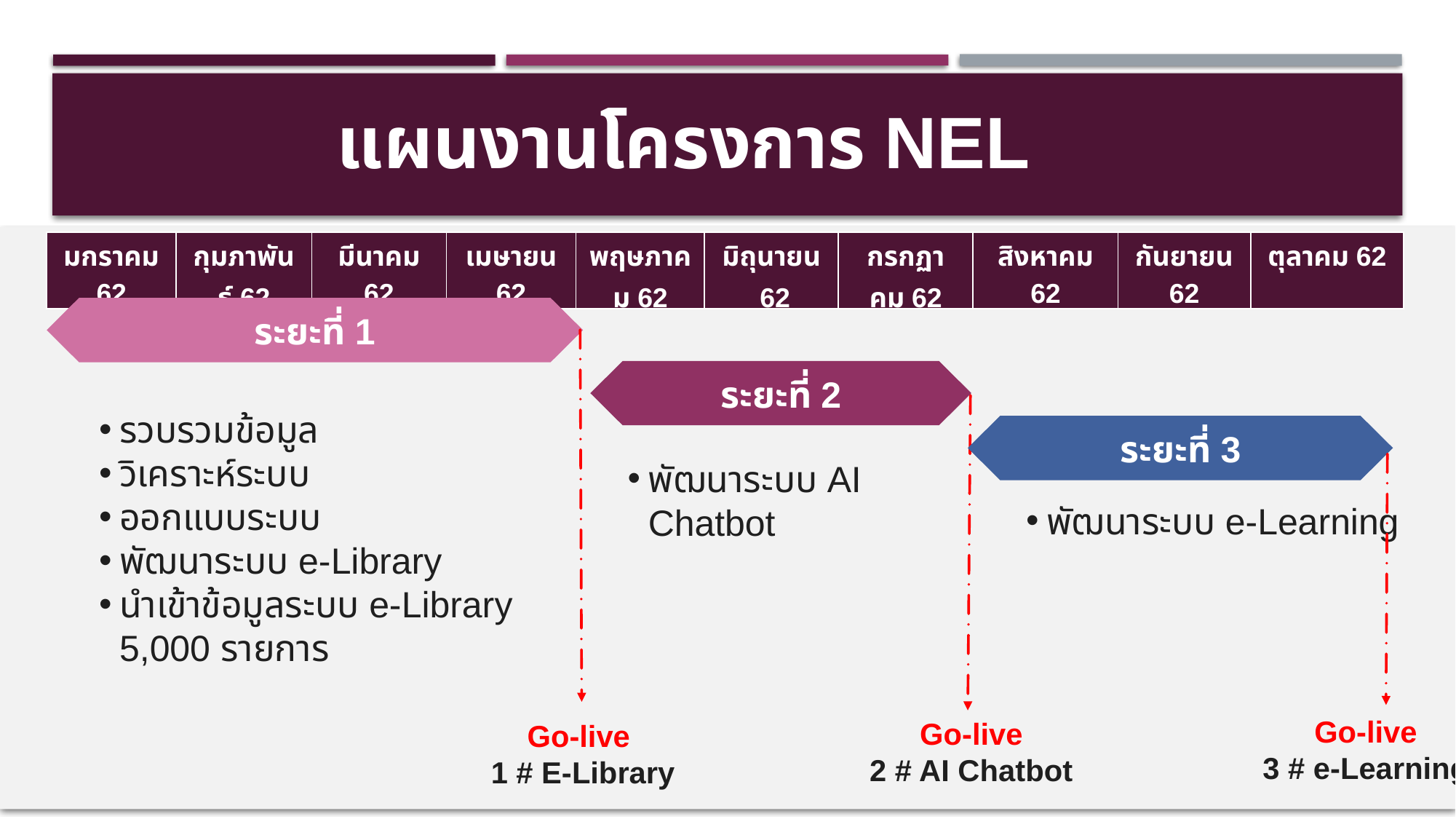

แผนงานโครงการ NEL

| มกราคม 62 | กุมภาพันธ์ 62 | มีนาคม 62 | เมษายน 62 | พฤษภาคม 62 | มิถุนายน 62 | กรกฏาคม 62 | สิงหาคม 62 | กันยายน 62 | ตุลาคม 62 |
| --- | --- | --- | --- | --- | --- | --- | --- | --- | --- |
** Timeframe may be change depend on project kick off date
ระยะที่ 1
ระยะที่ 2

รวบรวมข้อมูล
วิเคราะห์ระบบ
ออกแบบระบบ
พัฒนาระบบ e-Library
นำเข้าข้อมูลระบบ e-Library 5,000 รายการ

ระยะที่ 3
พัฒนาระบบ AI Chatbot

พัฒนาระบบ e-Learning

Go-live
3 # e-Learning
Go-live
2 # AI Chatbot
Go-live
1 # E-Library